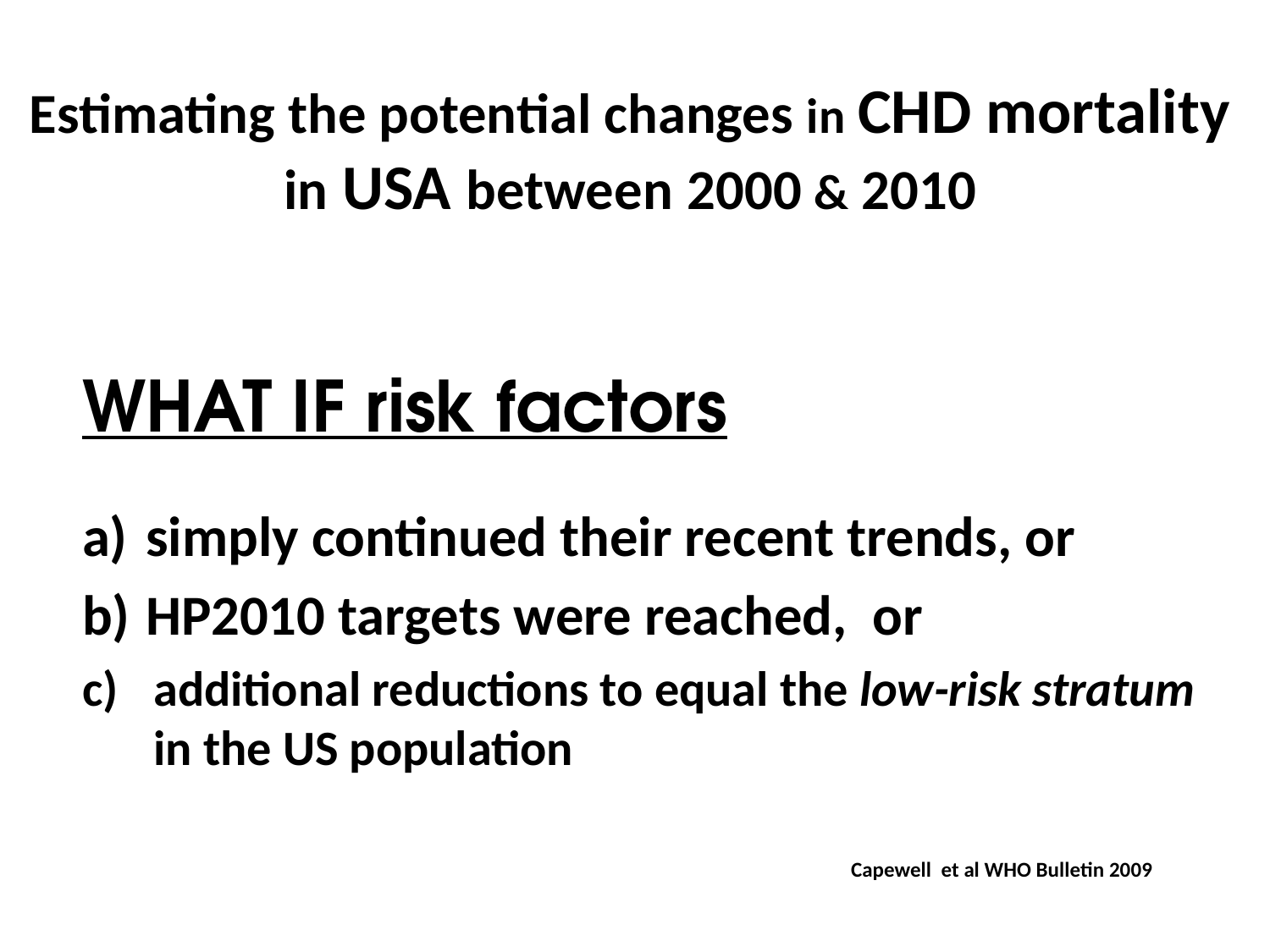

# Estimating the potential changes in CHD mortality in USA between 2000 & 2010

WHAT IF risk factors

simply continued their recent trends, or
HP2010 targets were reached,  or
additional reductions to equal the low-risk stratum  in the US population

  Capewell  et al WHO Bulletin 2009